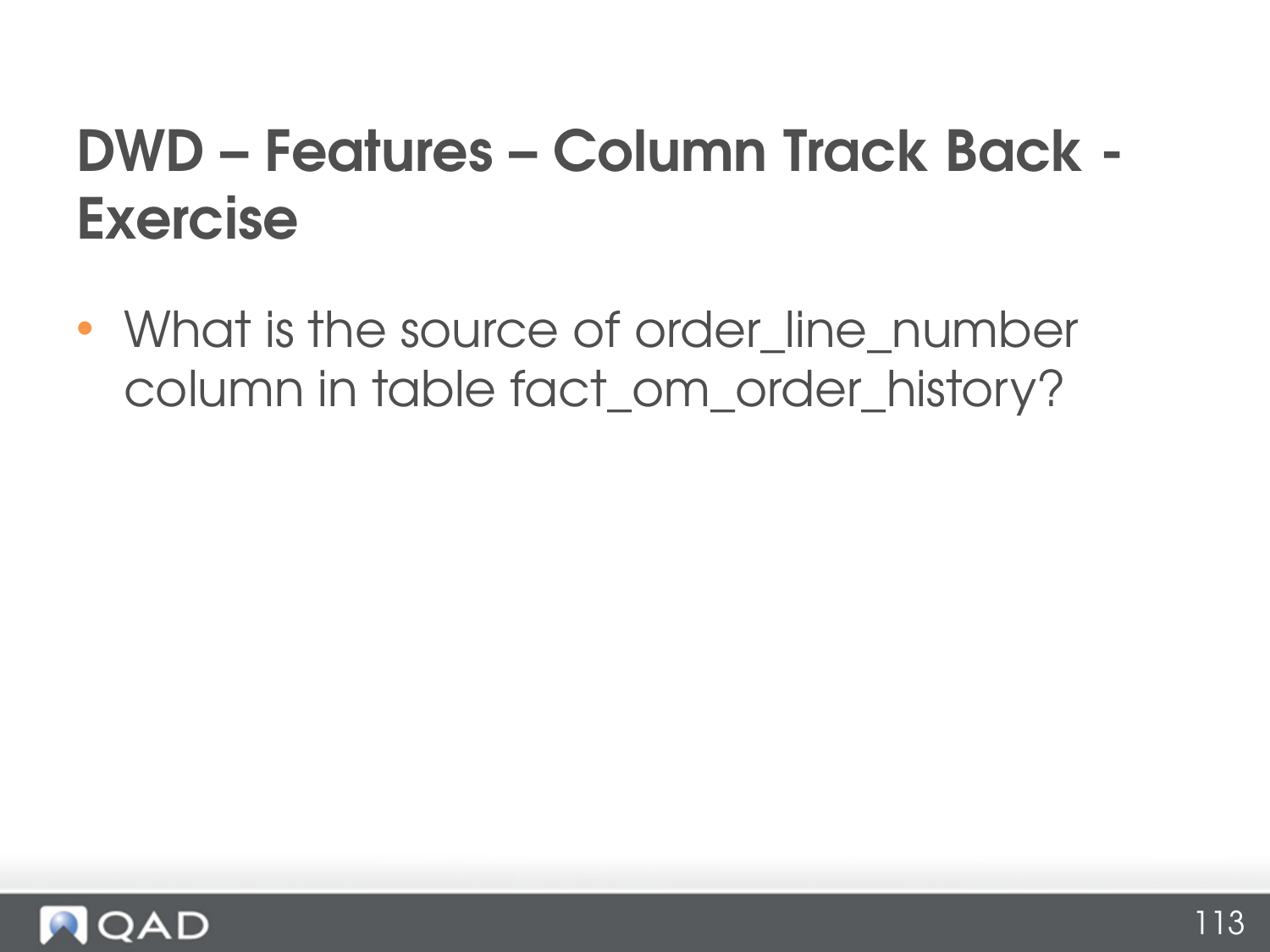

DWD – Features – Column Track Back - Exercise
What is the source of order_line_number column in table fact_om_order_history?
113